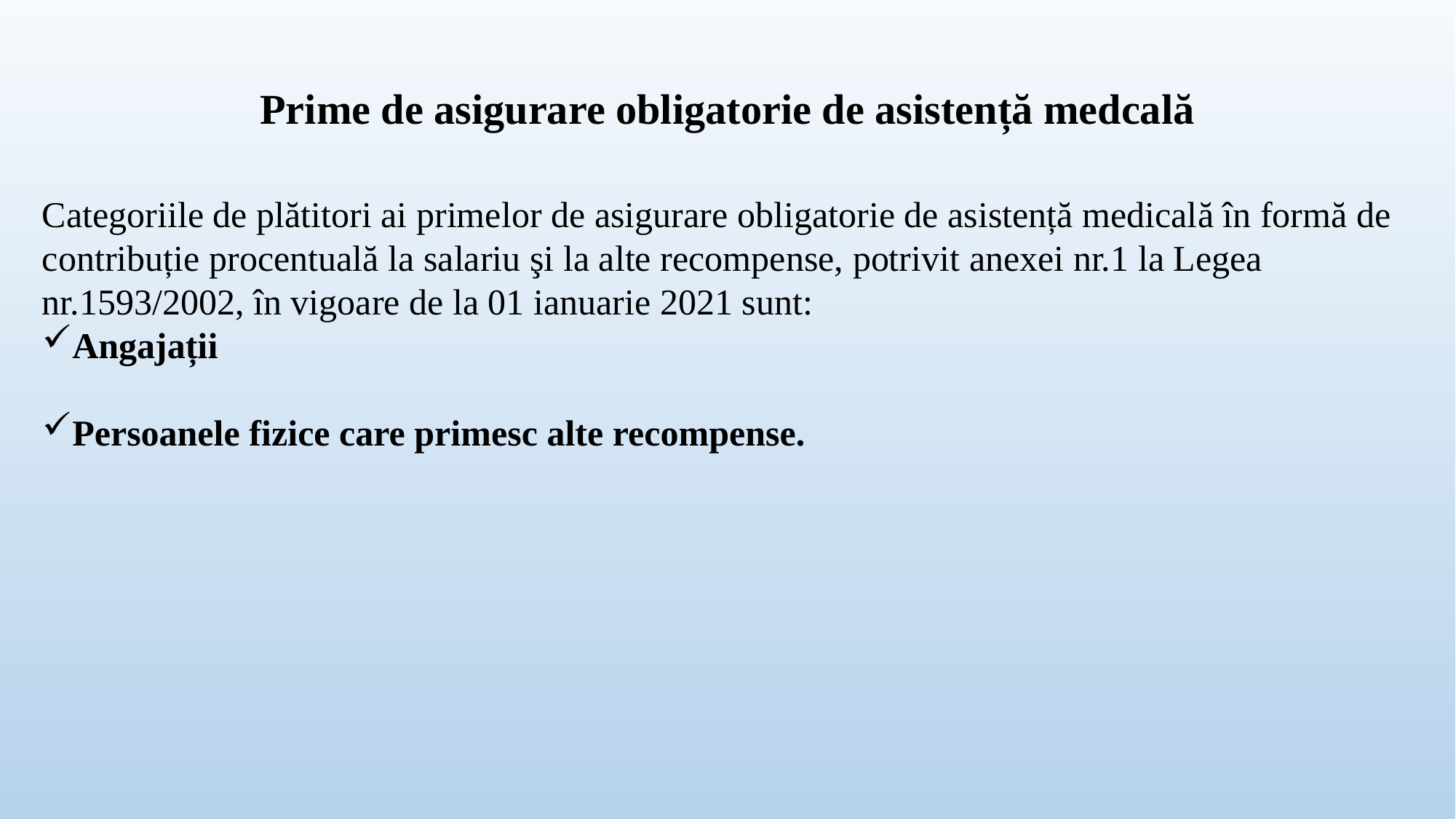

# Prime de asigurare obligatorie de asistență medcală
Categoriile de plătitori ai primelor de asigurare obligatorie de asistență medicală în formă de contribuție procentuală la salariu şi la alte recompense, potrivit anexei nr.1 la Legea nr.1593/2002, în vigoare de la 01 ianuarie 2021 sunt:
Angajații

Persoanele fizice care primesc alte recompense.